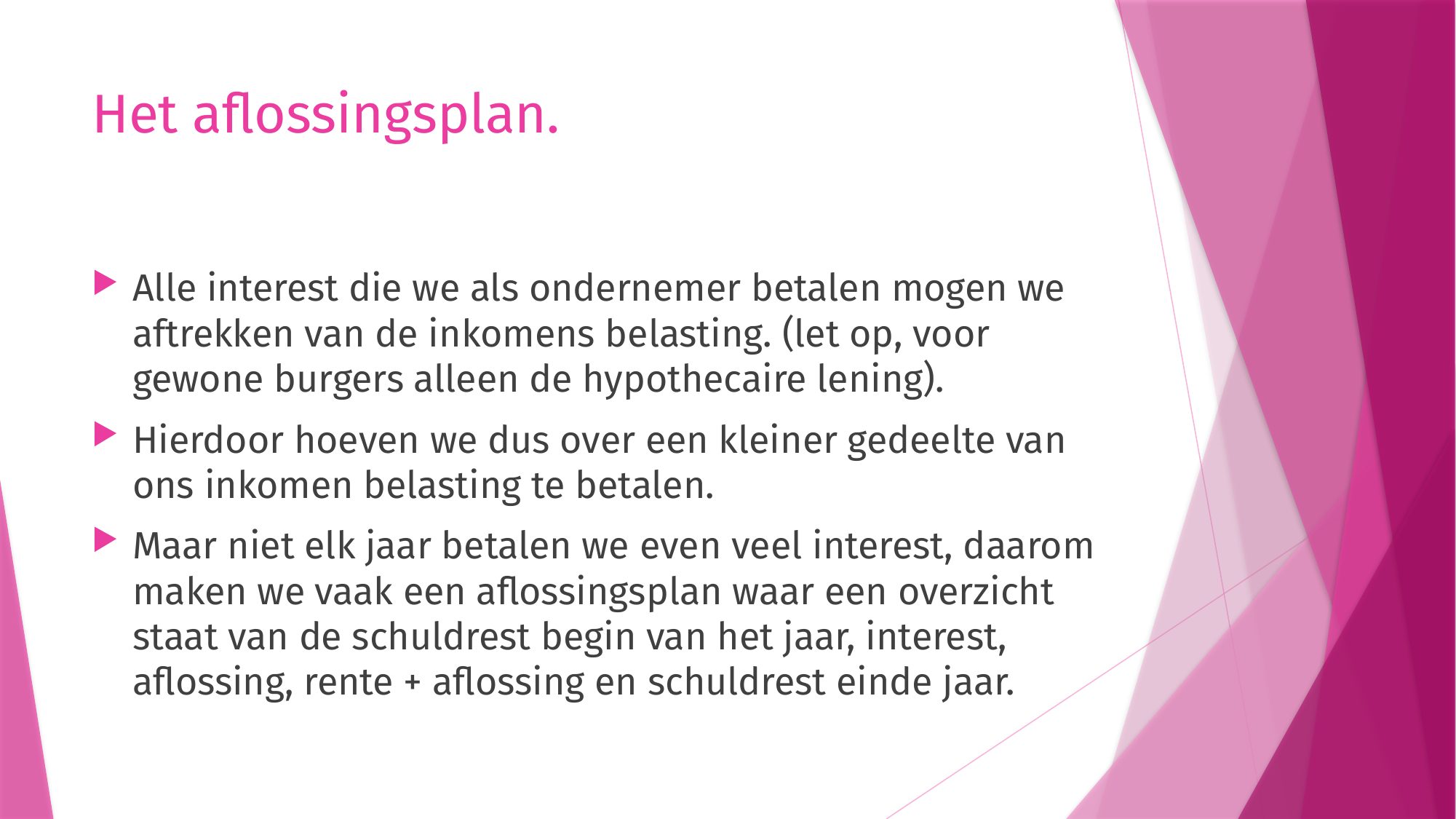

# Het aflossingsplan.
Alle interest die we als ondernemer betalen mogen we aftrekken van de inkomens belasting. (let op, voor gewone burgers alleen de hypothecaire lening).
Hierdoor hoeven we dus over een kleiner gedeelte van ons inkomen belasting te betalen.
Maar niet elk jaar betalen we even veel interest, daarom maken we vaak een aflossingsplan waar een overzicht staat van de schuldrest begin van het jaar, interest, aflossing, rente + aflossing en schuldrest einde jaar.